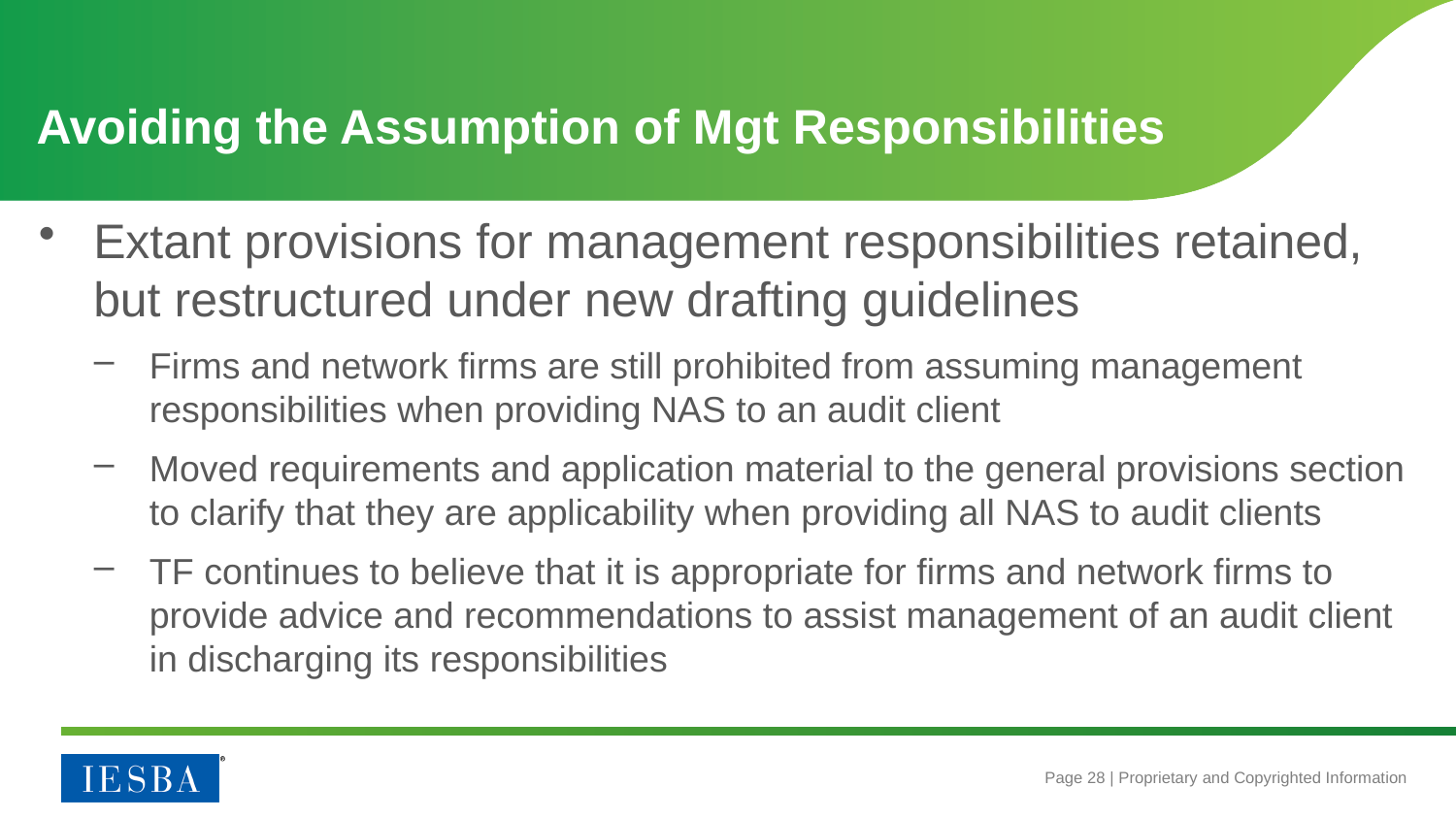

# Avoiding the Assumption of Mgt Responsibilities
Extant provisions for management responsibilities retained, but restructured under new drafting guidelines
Firms and network firms are still prohibited from assuming management responsibilities when providing NAS to an audit client
Moved requirements and application material to the general provisions section to clarify that they are applicability when providing all NAS to audit clients
TF continues to believe that it is appropriate for firms and network firms to provide advice and recommendations to assist management of an audit client in discharging its responsibilities